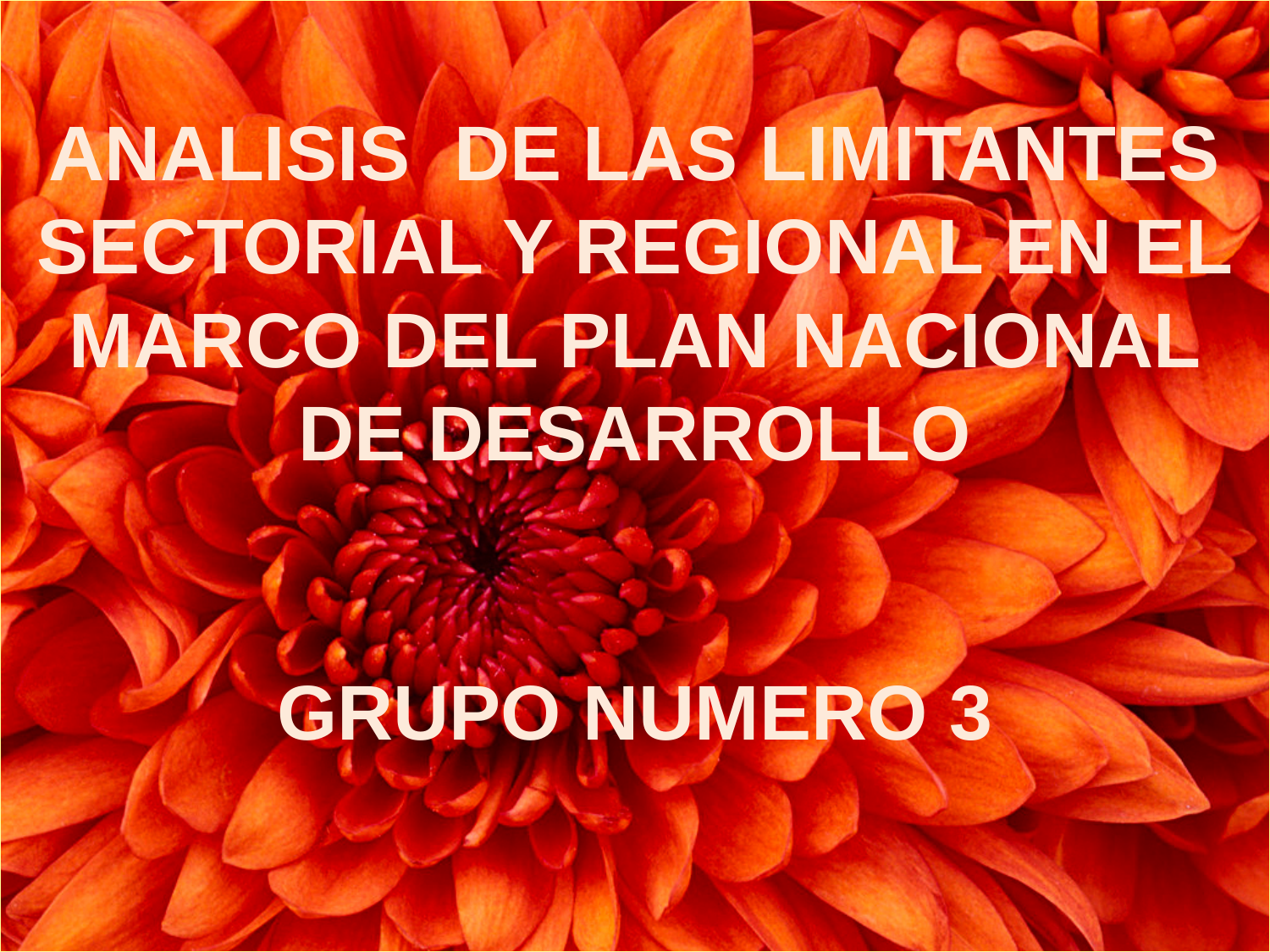

ANALISIS  DE LAS LIMITANTES SECTORIAL Y REGIONAL EN EL MARCO DEL PLAN NACIONAL DE DESARROLLO
GRUPO NUMERO 3